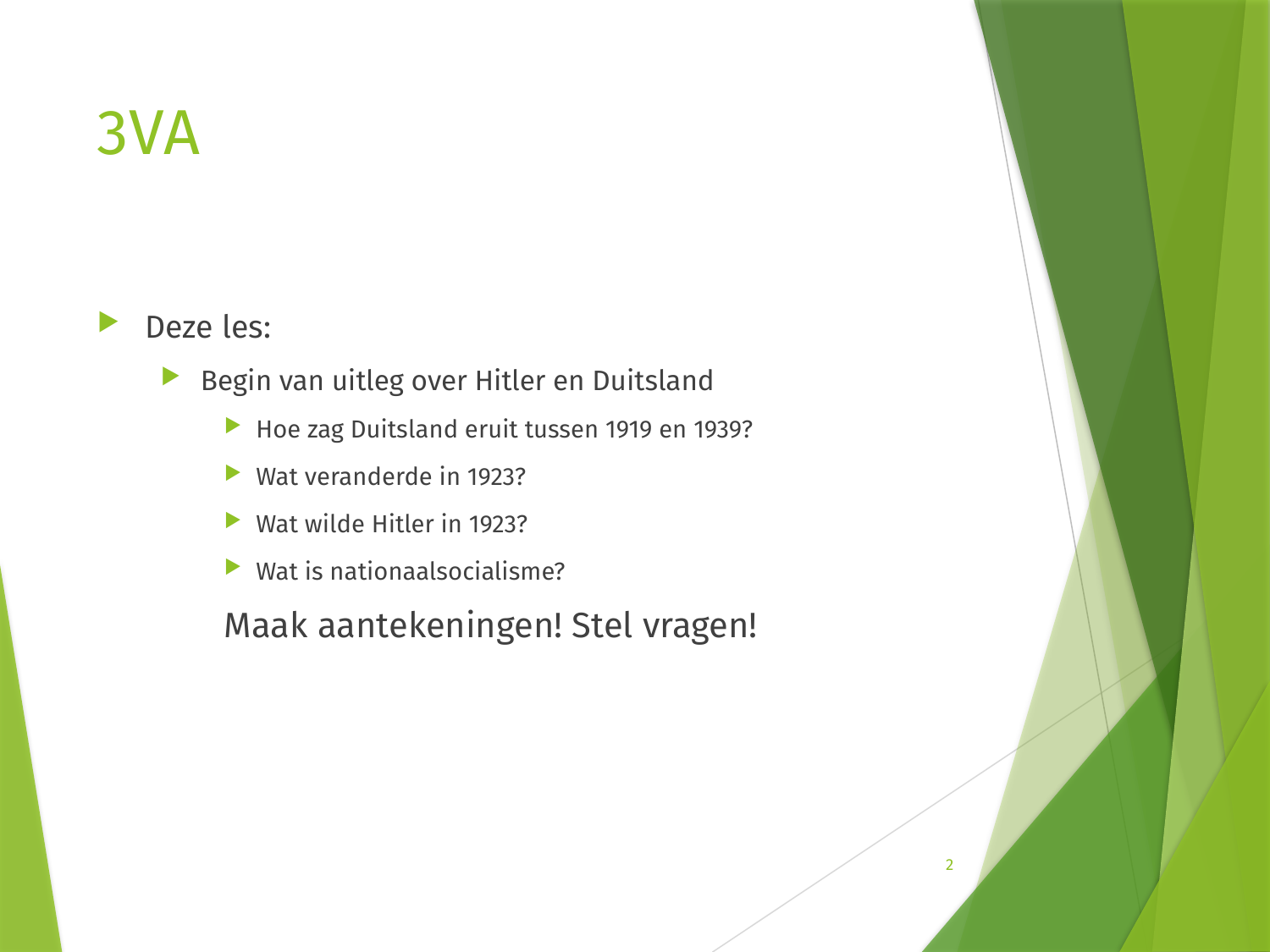

# 3VA
Deze les:
Begin van uitleg over Hitler en Duitsland
Hoe zag Duitsland eruit tussen 1919 en 1939?
Wat veranderde in 1923?
Wat wilde Hitler in 1923?
Wat is nationaalsocialisme?
Maak aantekeningen! Stel vragen!

2